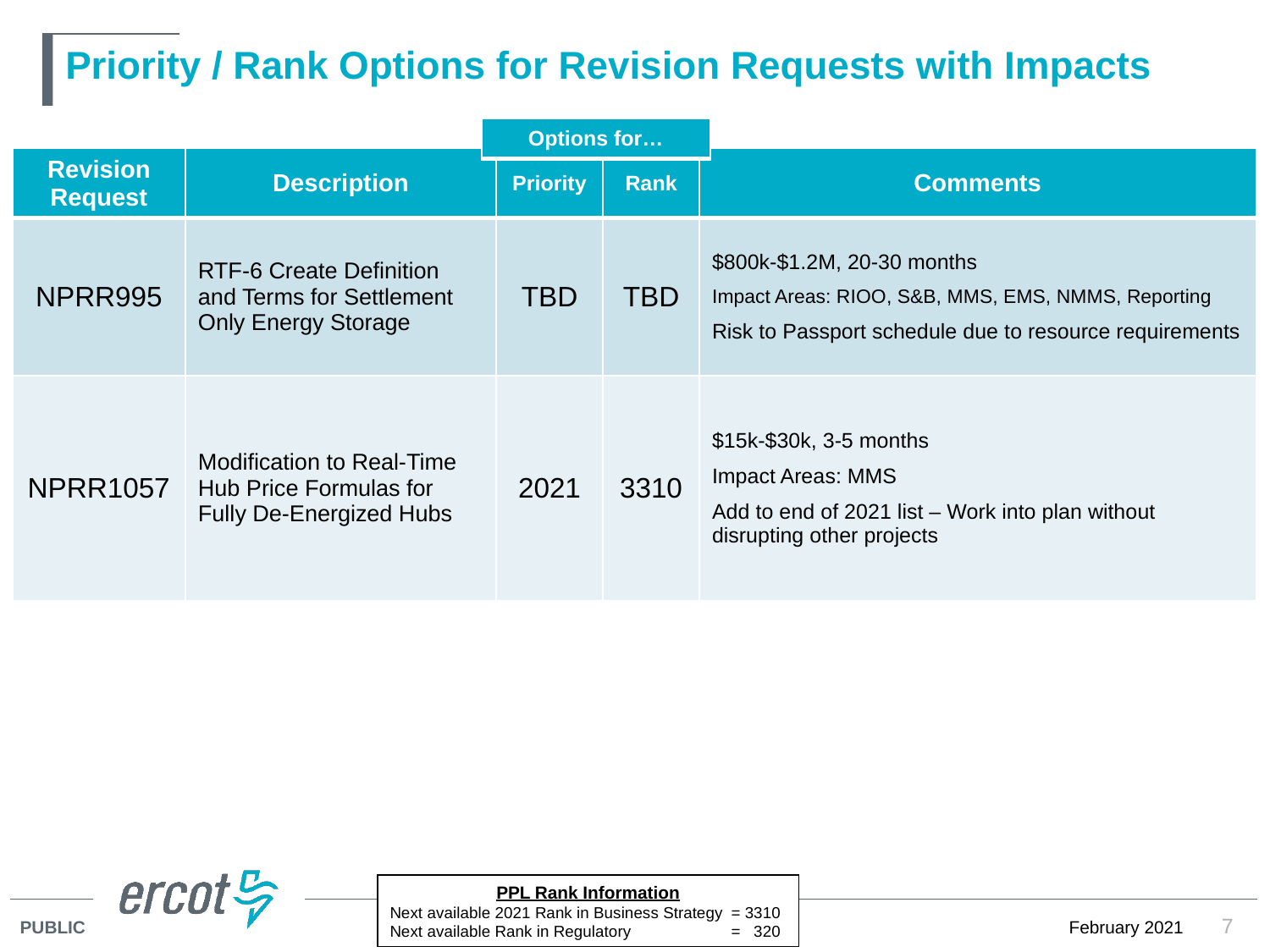

# Priority / Rank Options for Revision Requests with Impacts
| Options for… |
| --- |
| Revision Request | Description | Priority | Rank | Comments |
| --- | --- | --- | --- | --- |
| NPRR995 | RTF-6 Create Definition and Terms for Settlement Only Energy Storage | TBD | TBD | $800k-$1.2M, 20-30 months Impact Areas: RIOO, S&B, MMS, EMS, NMMS, Reporting Risk to Passport schedule due to resource requirements |
| NPRR1057 | Modification to Real-Time Hub Price Formulas for Fully De-Energized Hubs | 2021 | 3310 | $15k-$30k, 3-5 months Impact Areas: MMS Add to end of 2021 list – Work into plan without disrupting other projects |
PPL Rank Information
Next available 2021 Rank in Business Strategy 	= 3310
Next available Rank in Regulatory	=   320
7